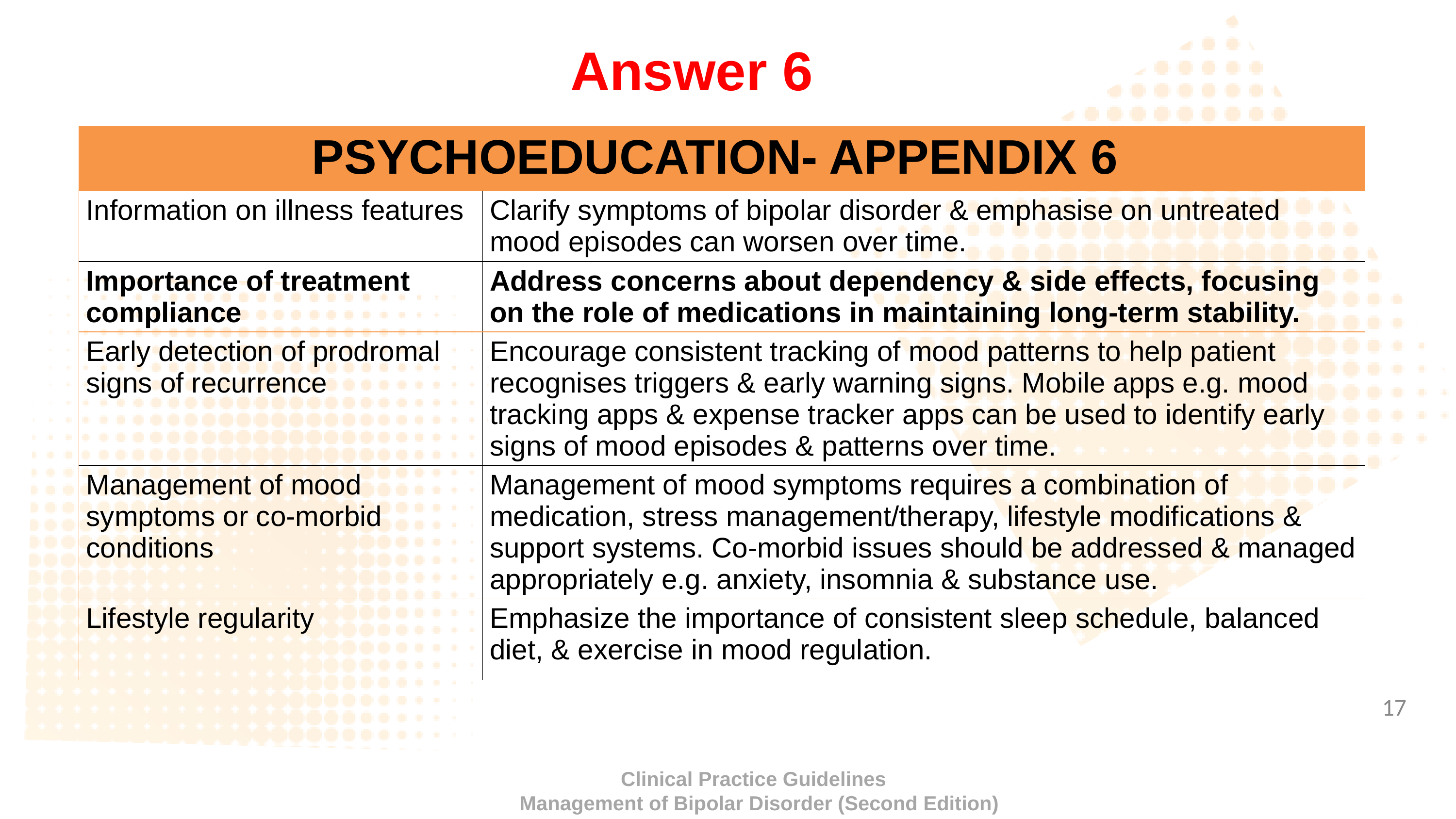

Answer 6

| PSYCHOEDUCATION- APPENDIX 6 |  |
| --- | --- |
| Information on illness features | Clarify symptoms of bipolar disorder & emphasise on untreated mood episodes can worsen over time. |
| Importance of treatment compliance | Address concerns about dependency & side effects, focusing on the role of medications in maintaining long-term stability. |
| Early detection of prodromal signs of recurrence | Encourage consistent tracking of mood patterns to help patient recognises triggers & early warning signs. Mobile apps e.g. mood tracking apps & expense tracker apps can be used to identify early signs of mood episodes & patterns over time. |
| Management of mood symptoms or co-morbid conditions | Management of mood symptoms requires a combination of medication, stress management/therapy, lifestyle modifications & support systems. Co-morbid issues should be addressed & managed appropriately e.g. anxiety, insomnia & substance use. |
| Lifestyle regularity | Emphasize the importance of consistent sleep schedule, balanced diet, & exercise in mood regulation. |

17
Clinical Practice Guidelines
 Management of Bipolar Disorder (Second Edition)